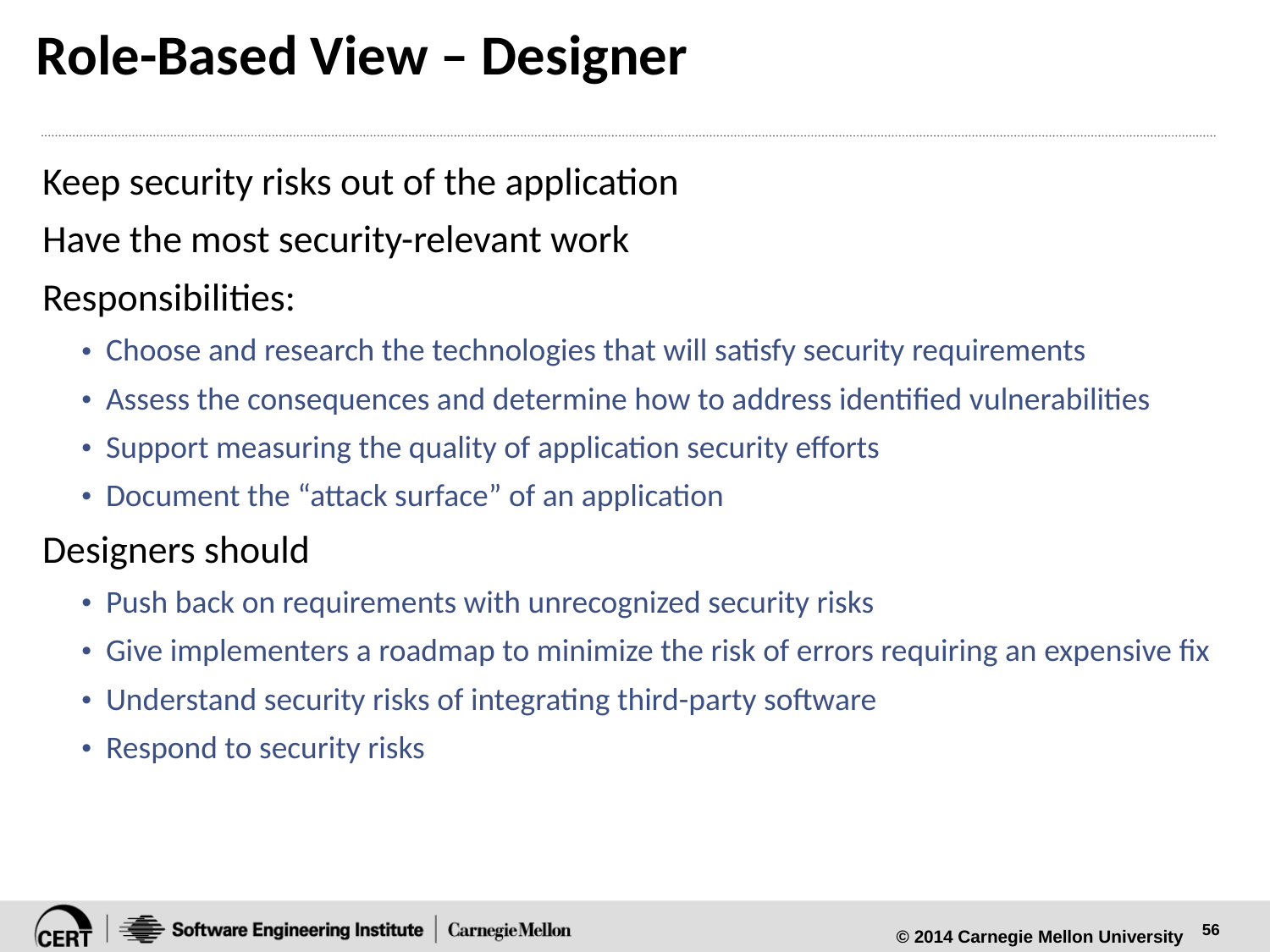

# Role-Based View – Designer
Keep security risks out of the application
Have the most security-relevant work
Responsibilities:
Choose and research the technologies that will satisfy security requirements
Assess the consequences and determine how to address identified vulnerabilities
Support measuring the quality of application security efforts
Document the “attack surface” of an application
Designers should
Push back on requirements with unrecognized security risks
Give implementers a roadmap to minimize the risk of errors requiring an expensive fix
Understand security risks of integrating third-party software
Respond to security risks